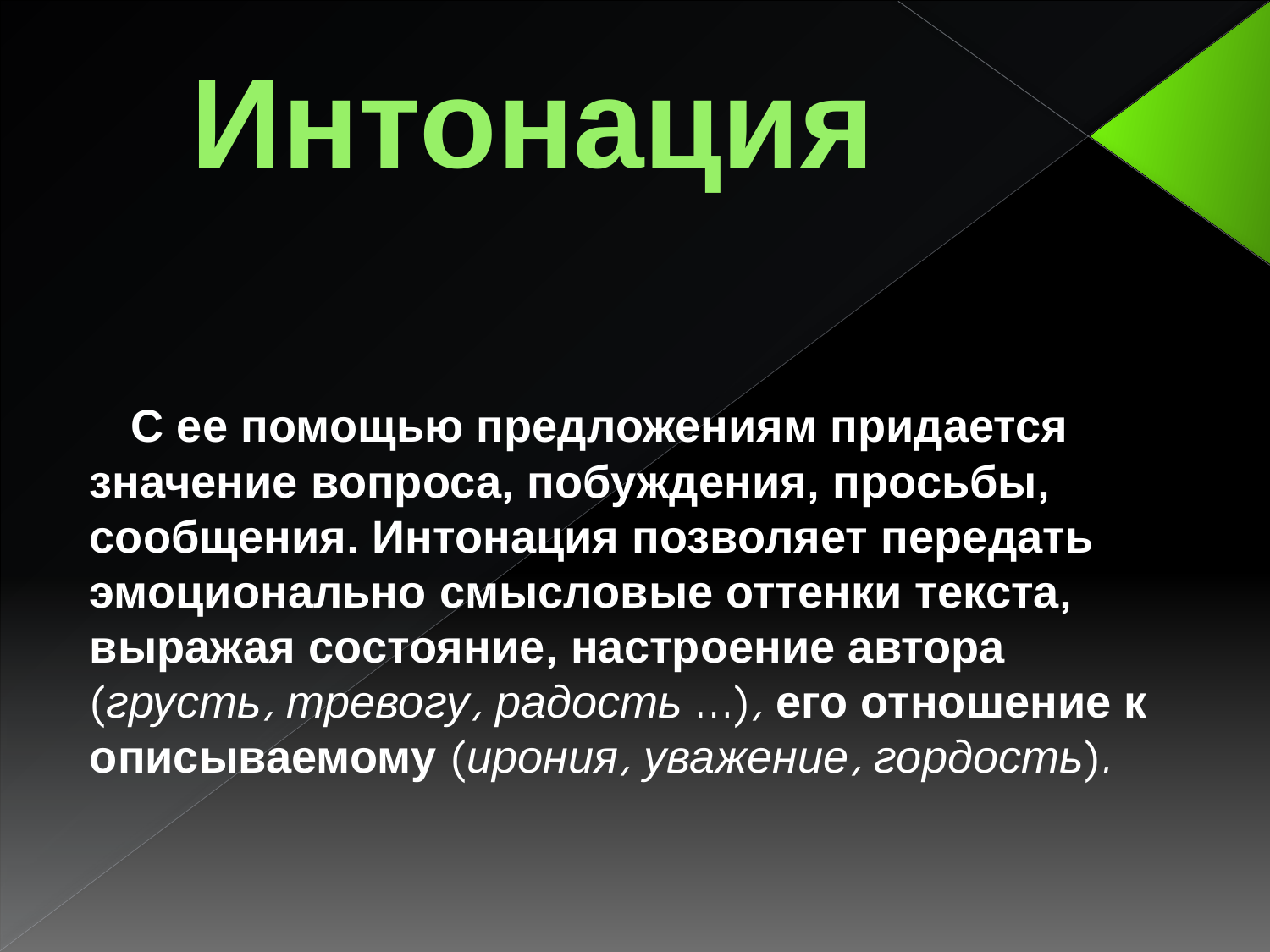

# Интонация
   С ее помощью предложениям придается значение вопроса, побуждения, просьбы, сообщения. Интонация позволяет передать эмоционально смысловые оттенки текста, выражая состояние, настроение автора (грусть, тревогу, радость …), его отношение к описываемому (ирония, уважение, гордость).